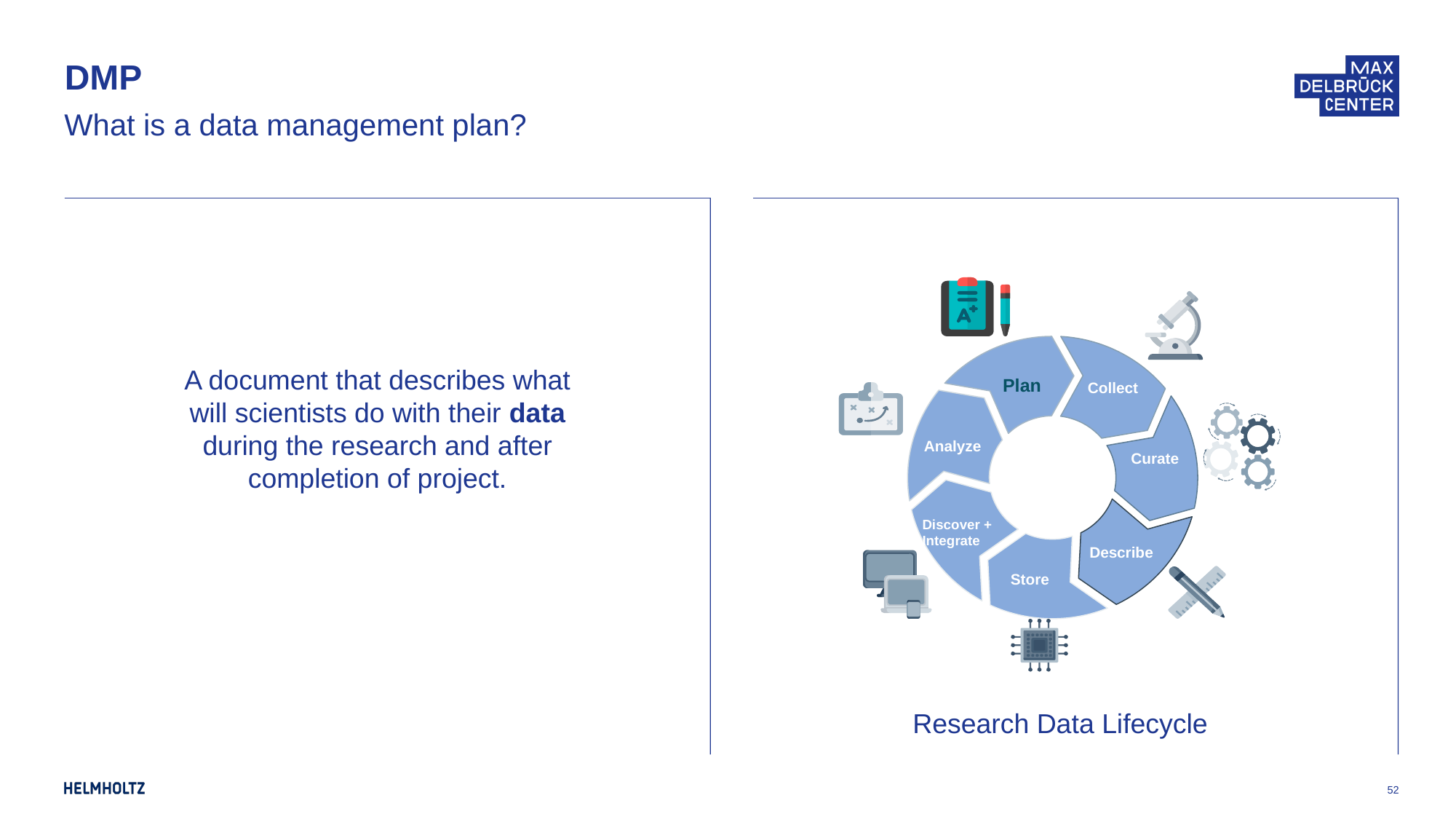

# DMP
What is a data management plan?

     Plan
Collect
Analyze
Curate
Discover +    Integrate

Describe
  Store

A document that describes what will scientists do with their data during the research and after completion of project.
Research Data Lifecycle
52